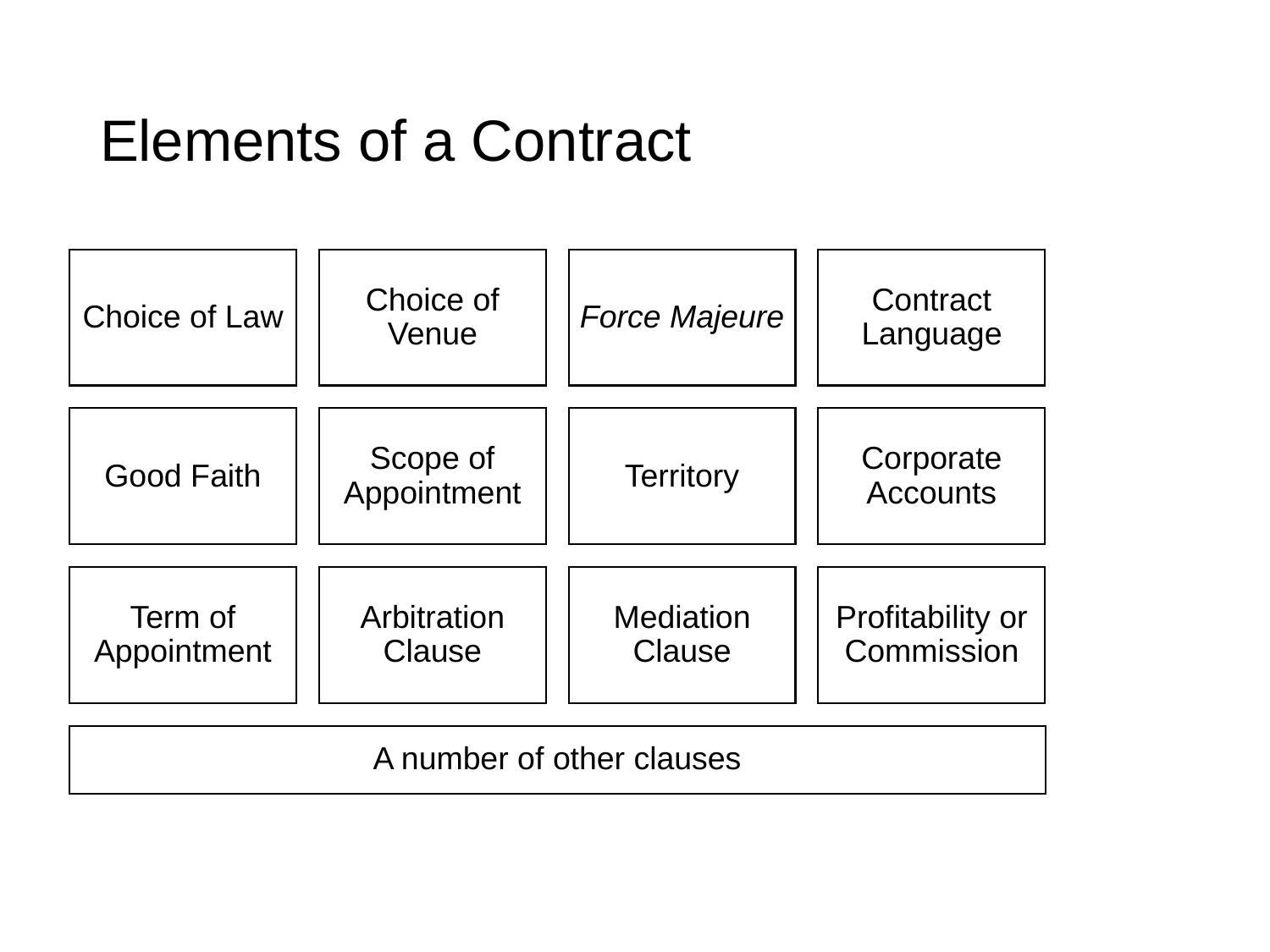

# Elements of a Contract
Choice of Law
Choice of Venue
Force Majeure
Contract Language
Good Faith
Scope of Appointment
Territory
Corporate Accounts
Term of Appointment
Arbitration Clause
Mediation Clause
Profitability or Commission
A number of other clauses